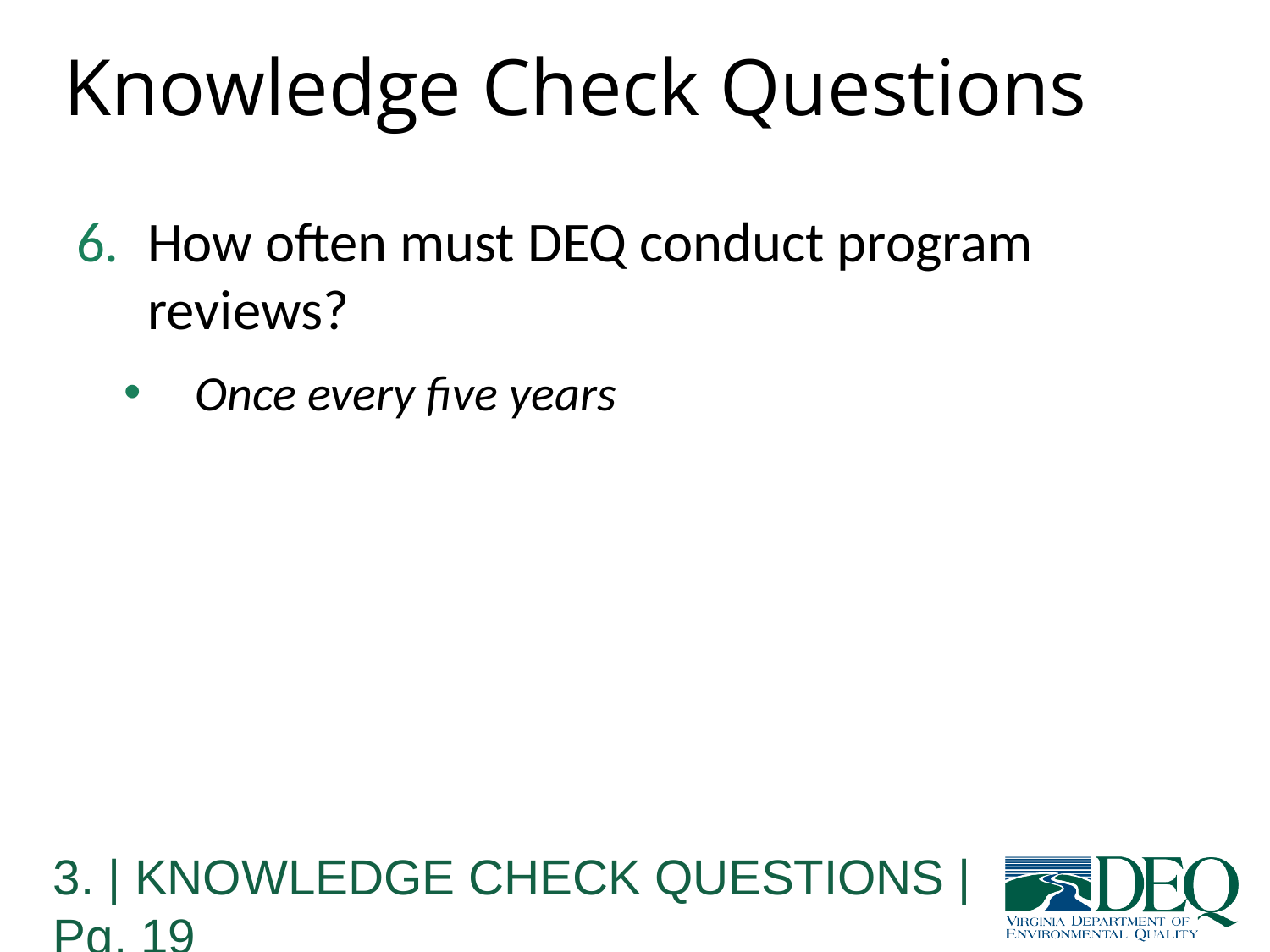

# Knowledge Check Questions
How often must DEQ conduct program reviews?
Once every five years
3. | KNOWLEDGE CHECK QUESTIONS | Pg. 19